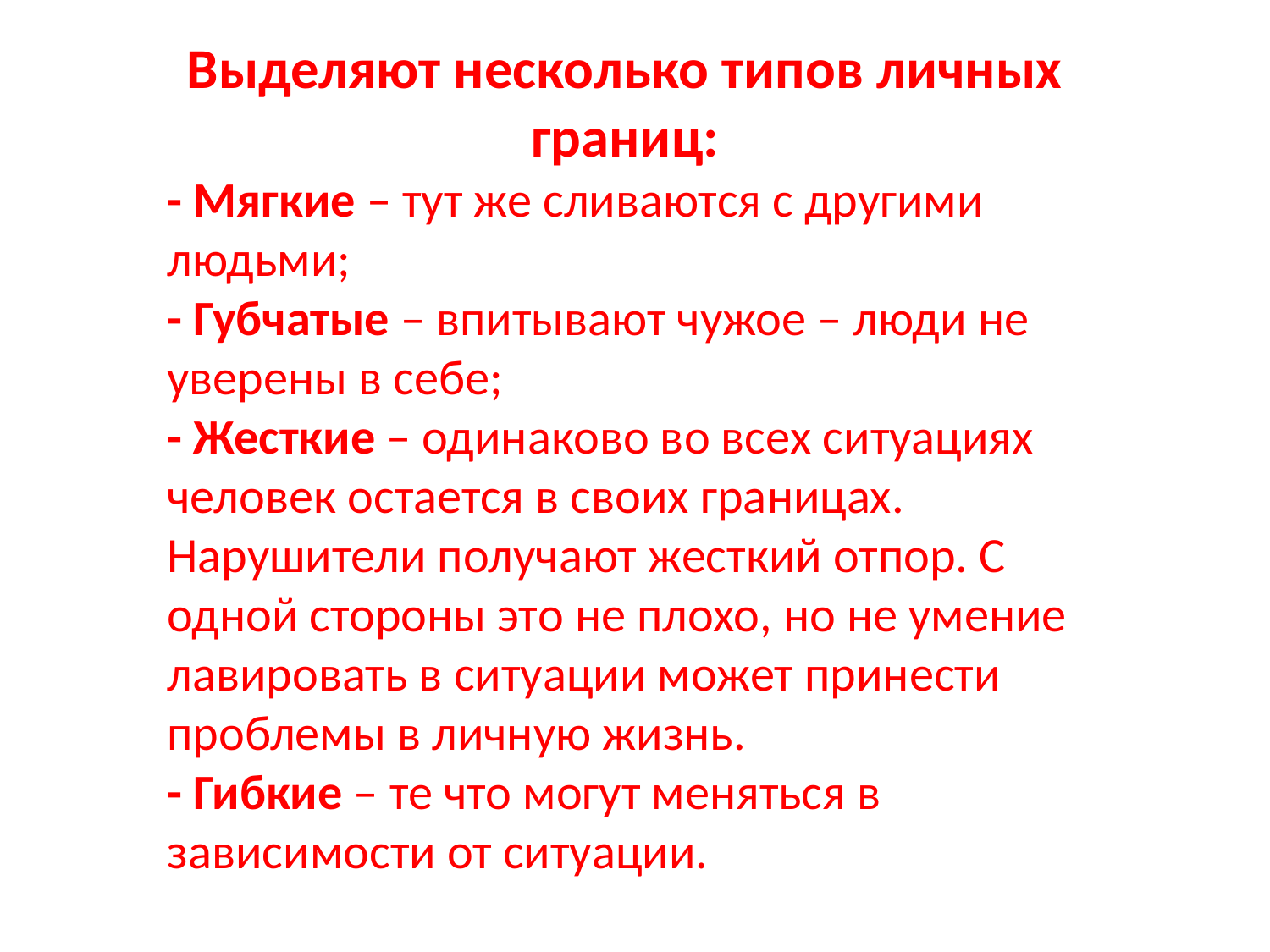

Выделяют несколько типов личных границ:
- Мягкие – тут же сливаются с другими людьми;
- Губчатые – впитывают чужое – люди не уверены в себе;
- Жесткие – одинаково во всех ситуациях человек остается в своих границах. Нарушители получают жесткий отпор. С одной стороны это не плохо, но не умение лавировать в ситуации может принести проблемы в личную жизнь.
- Гибкие – те что могут меняться в зависимости от ситуации.